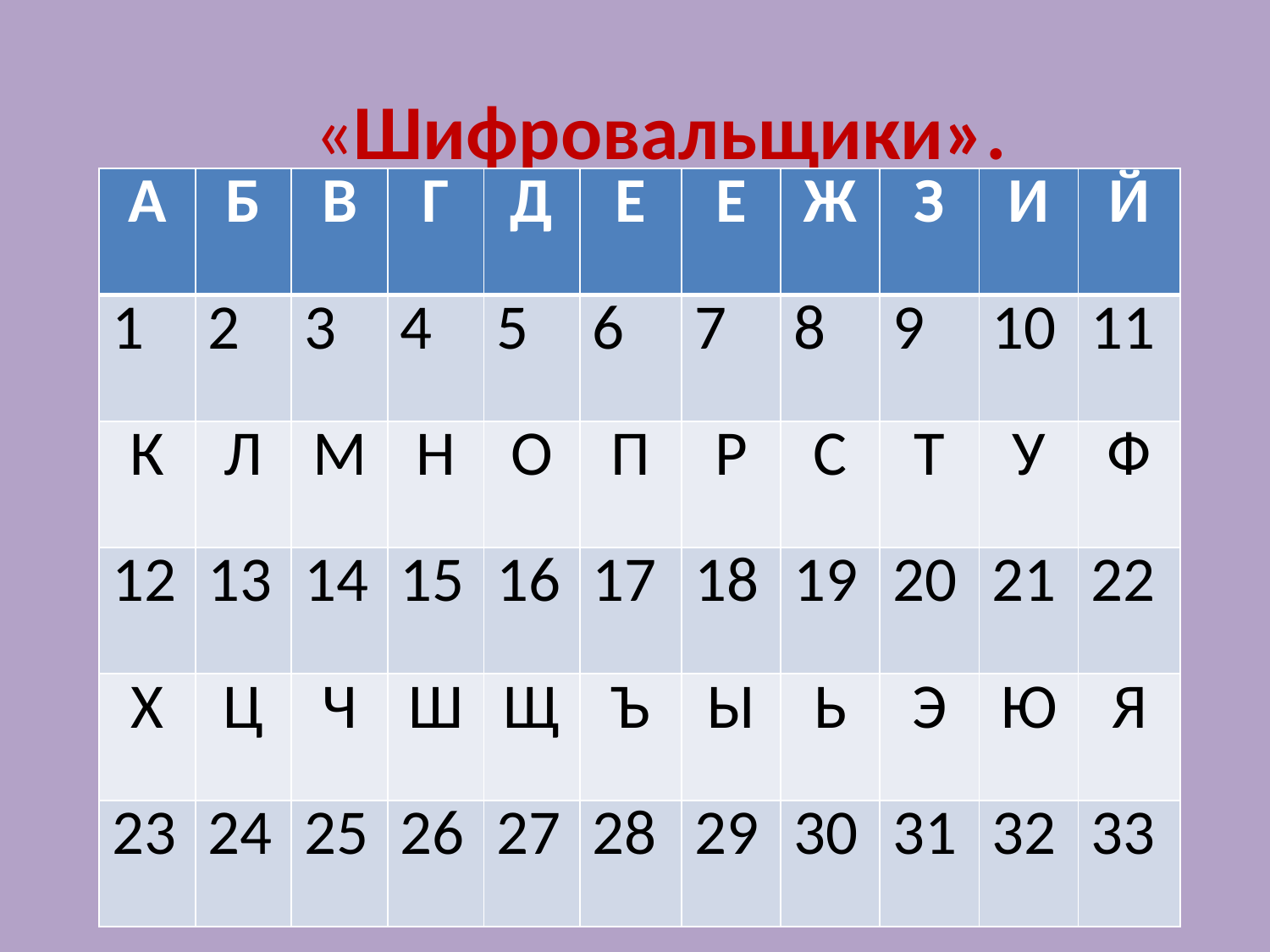

# «Шифровальщики».
| А | Б | В | Г | Д | Е | Е | Ж | З | И | Й |
| --- | --- | --- | --- | --- | --- | --- | --- | --- | --- | --- |
| 1 | 2 | 3 | 4 | 5 | 6 | 7 | 8 | 9 | 10 | 11 |
| К | Л | М | Н | О | П | Р | С | Т | У | Ф |
| 12 | 13 | 14 | 15 | 16 | 17 | 18 | 19 | 20 | 21 | 22 |
| Х | Ц | Ч | Ш | Щ | Ъ | Ы | Ь | Э | Ю | Я |
| 23 | 24 | 25 | 26 | 27 | 28 | 29 | 30 | 31 | 32 | 33 |